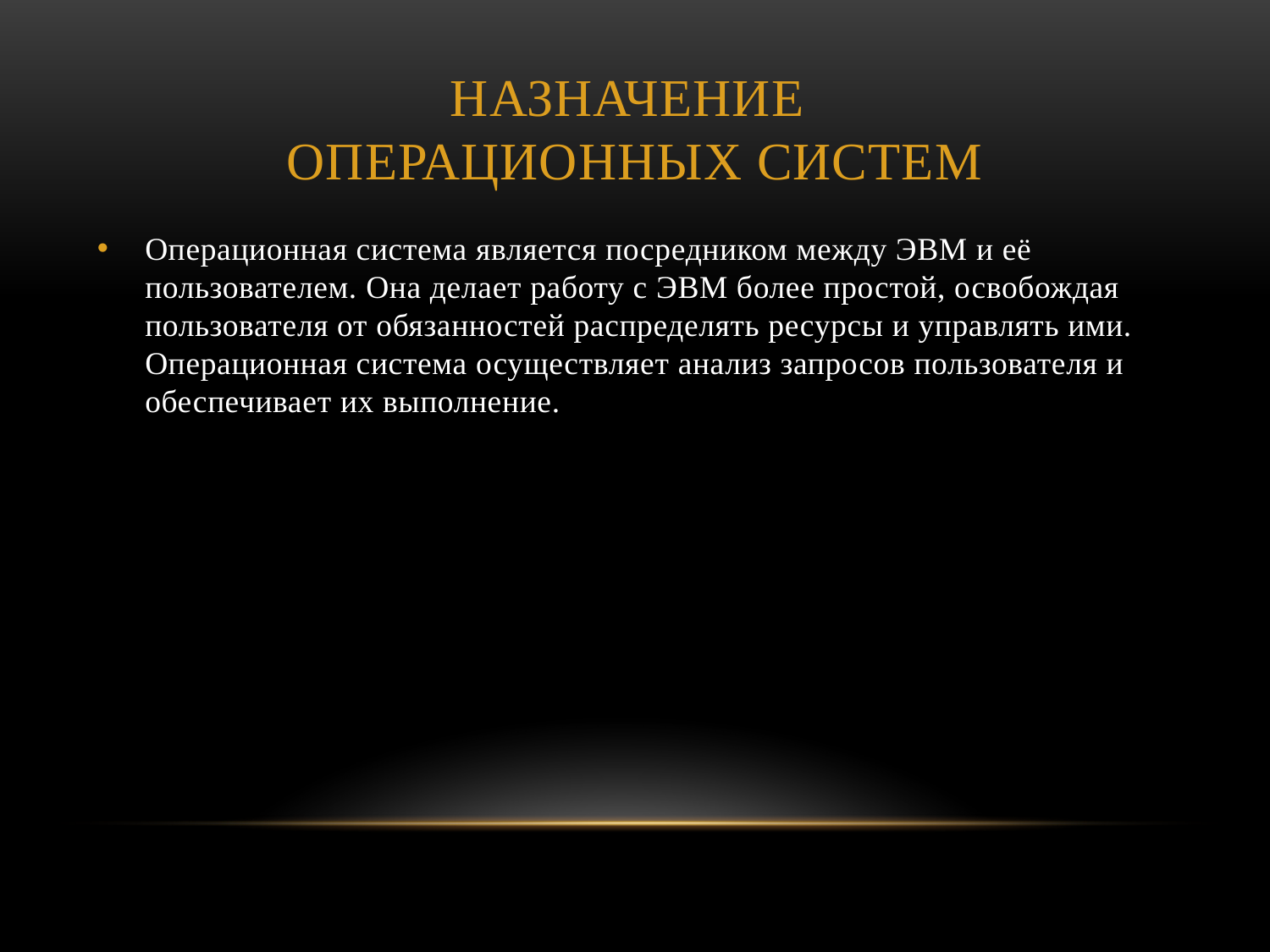

# Назначение операционных систем
Операционная система является посредником между ЭВМ и её пользователем. Она делает работу с ЭВМ более простой, освобождая пользователя от обязанностей распределять ресурсы и управлять ими. Операционная система осуществляет анализ запросов пользователя и обеспечивает их выполнение.